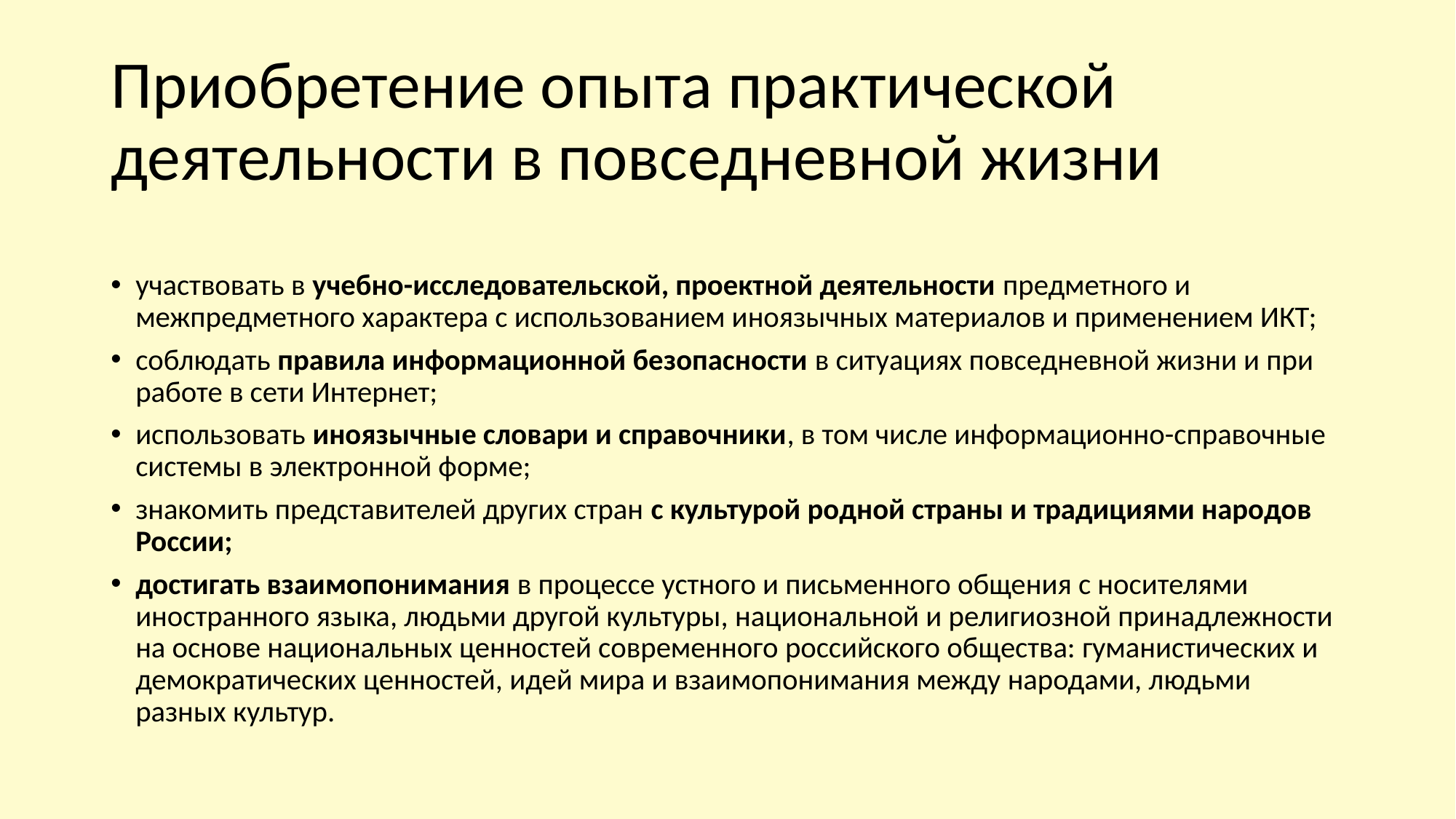

# Приобретение опыта практической деятельности в повседневной жизни

участвовать в учебно-исследовательской, проектной деятельности предметного и межпредметного характера с использованием иноязычных материалов и применением ИКТ;
соблюдать правила информационной безопасности в ситуациях повседневной жизни и при работе в сети Интернет;
использовать иноязычные словари и справочники, в том числе информационно-справочные системы в электронной форме;
знакомить представителей других стран с культурой родной страны и традициями народов России;
достигать взаимопонимания в процессе устного и письменного общения с носителями иностранного языка, людьми другой культуры, национальной и религиозной принадлежности на основе национальных ценностей современного российского общества: гуманистических и демократических ценностей, идей мира и взаимопонимания между народами, людьми разных культур.